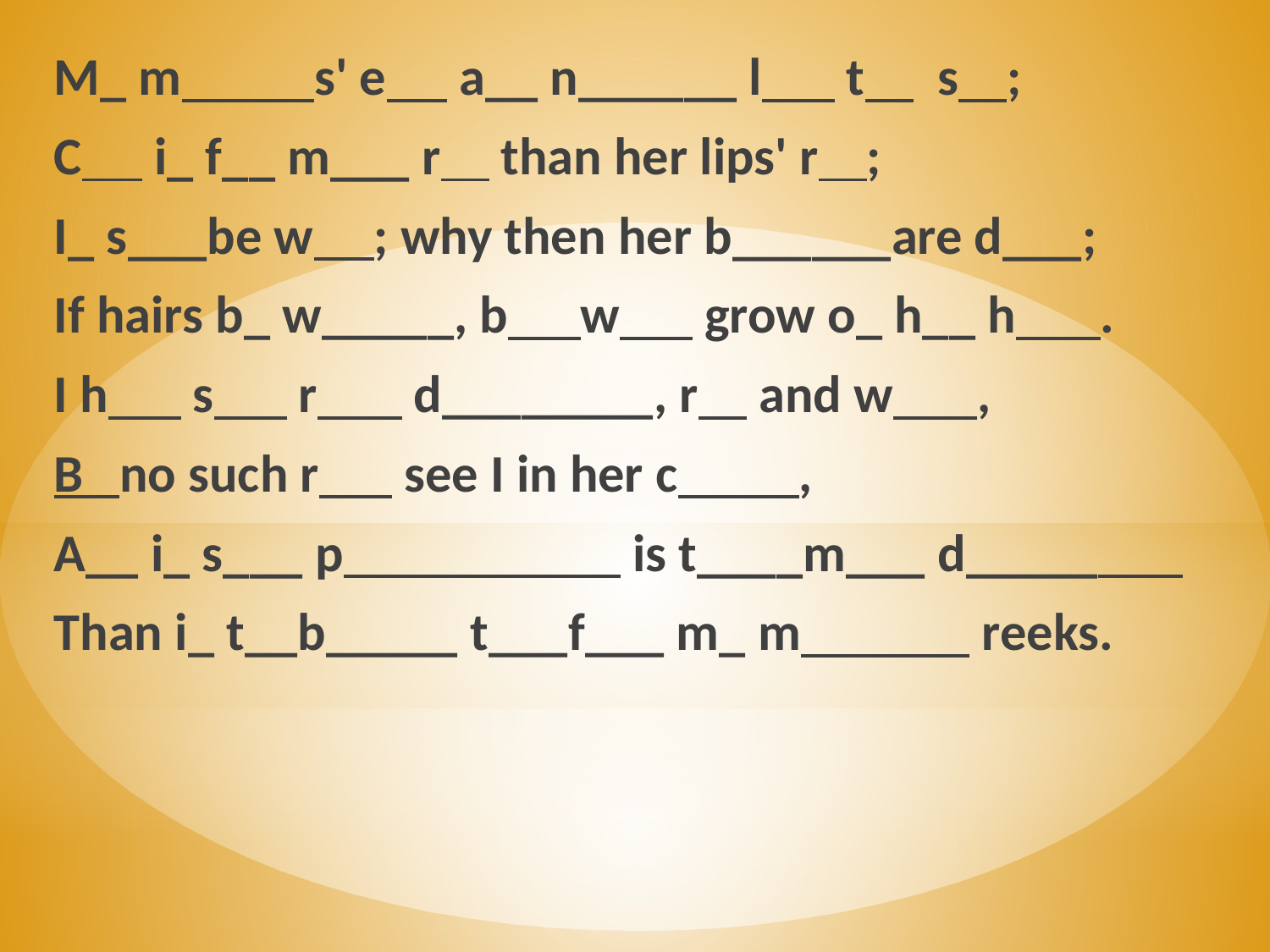

M_ m           s' e      a__ n______ l       t      s    ;
C      i_ f__ m___ r     than her lips' r    ;
I_ s___be w     ; why then her b______are d___;
If hairs b_ w_____, b      w       grow o_ h__ h       .
I h       s       r        d________, r     and w       ,
B   no such r       see I in her c          ,
A__ i_ s___ p                        is t____m___ d_____
Than i_ t__b_____ t___f___ m_ m               reeks.